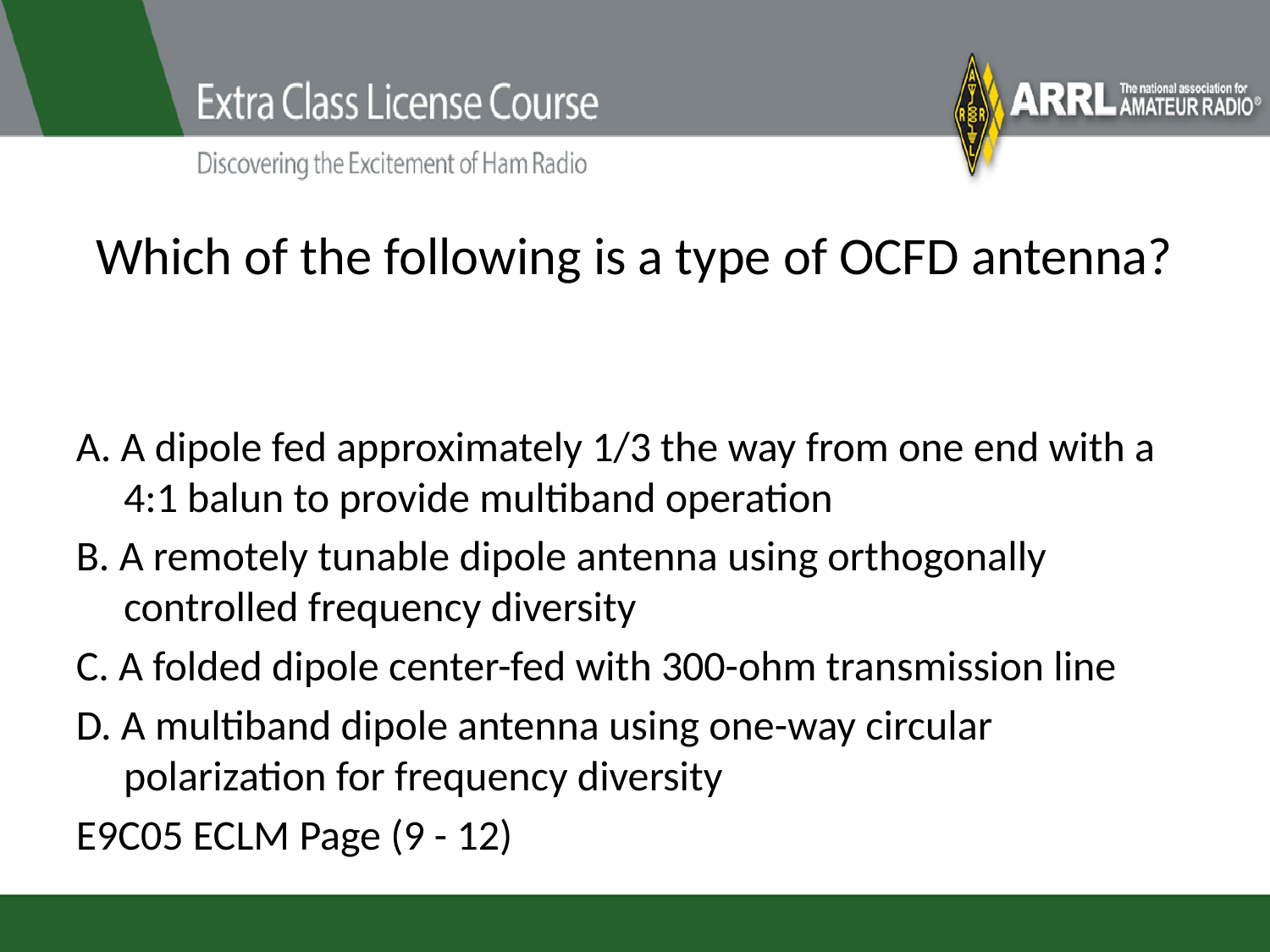

# Which of the following is a type of OCFD antenna?
A. A dipole fed approximately 1/3 the way from one end with a 4:1 balun to provide multiband operation
B. A remotely tunable dipole antenna using orthogonally controlled frequency diversity
C. A folded dipole center-fed with 300-ohm transmission line
D. A multiband dipole antenna using one-way circular polarization for frequency diversity
E9C05 ECLM Page (9 - 12)